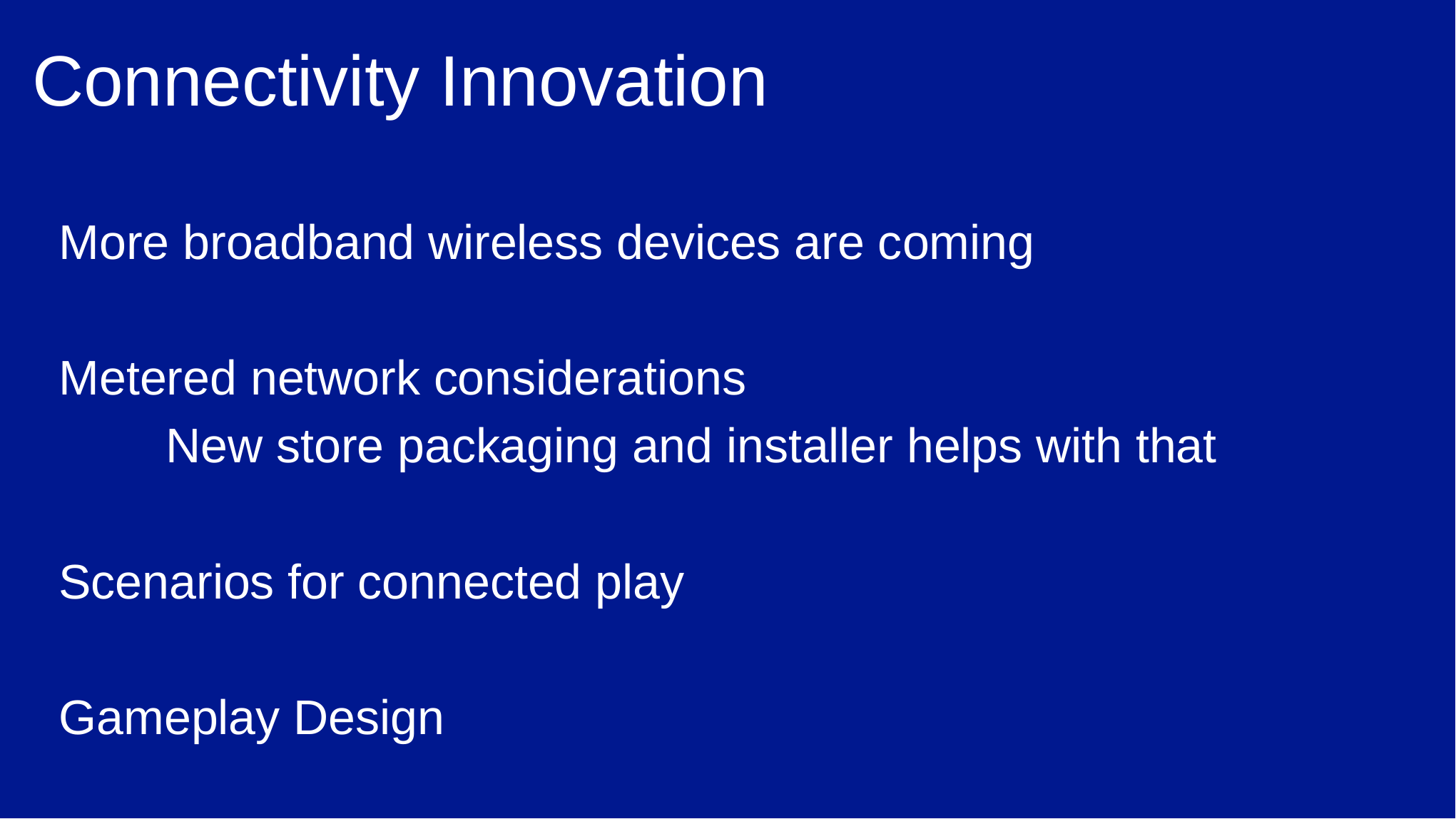

# Connectivity Innovation
More broadband wireless devices are coming

Metered network considerations
	New store packaging and installer helps with that

Scenarios for connected play

Gameplay Design